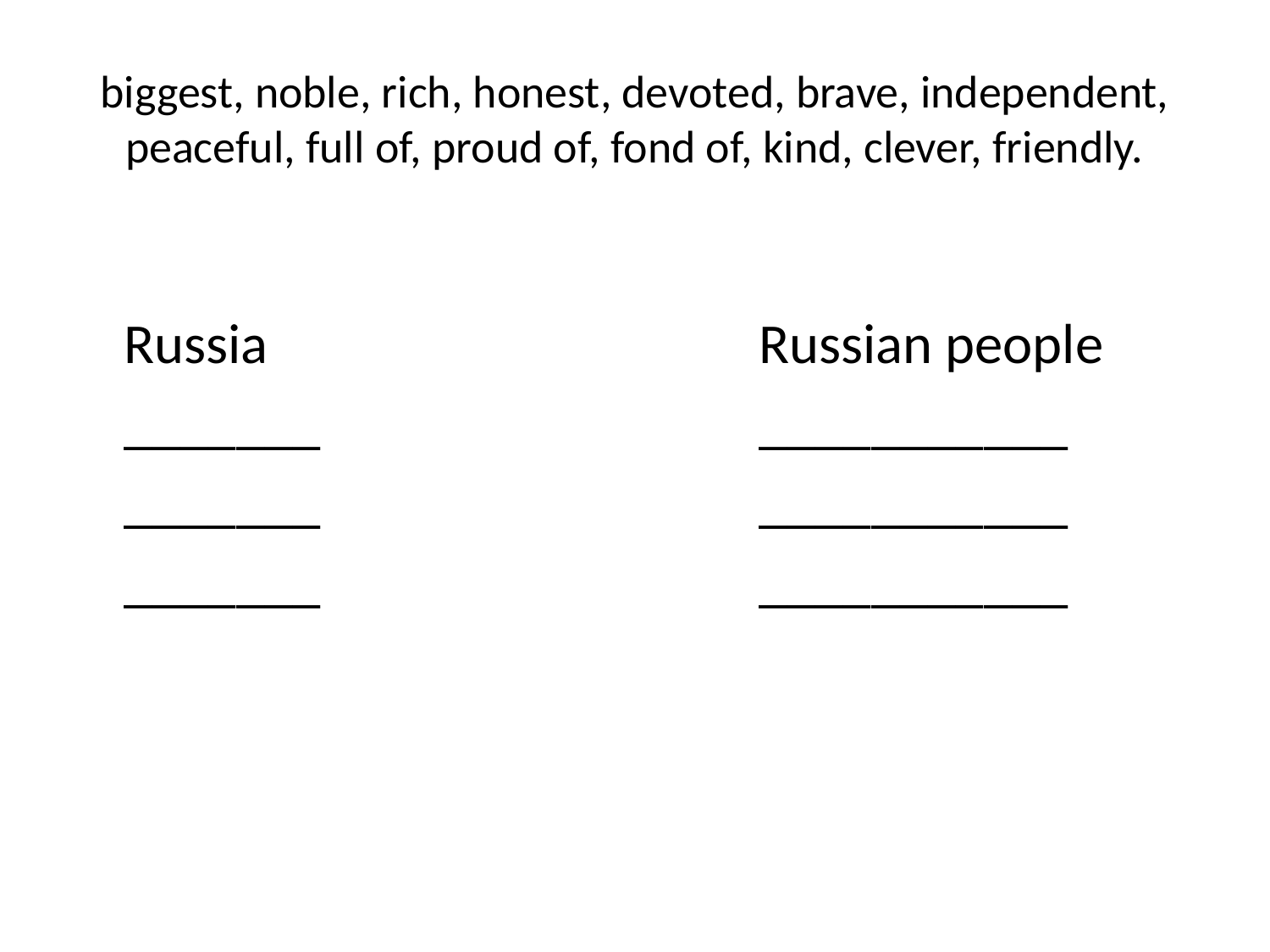

# biggest, noble, rich, honest, devoted, brave, independent, peaceful, full of, proud of, fond of, kind, clever, friendly.

	Russia				Russian people
	_______				___________
	_______				___________
	_______				___________